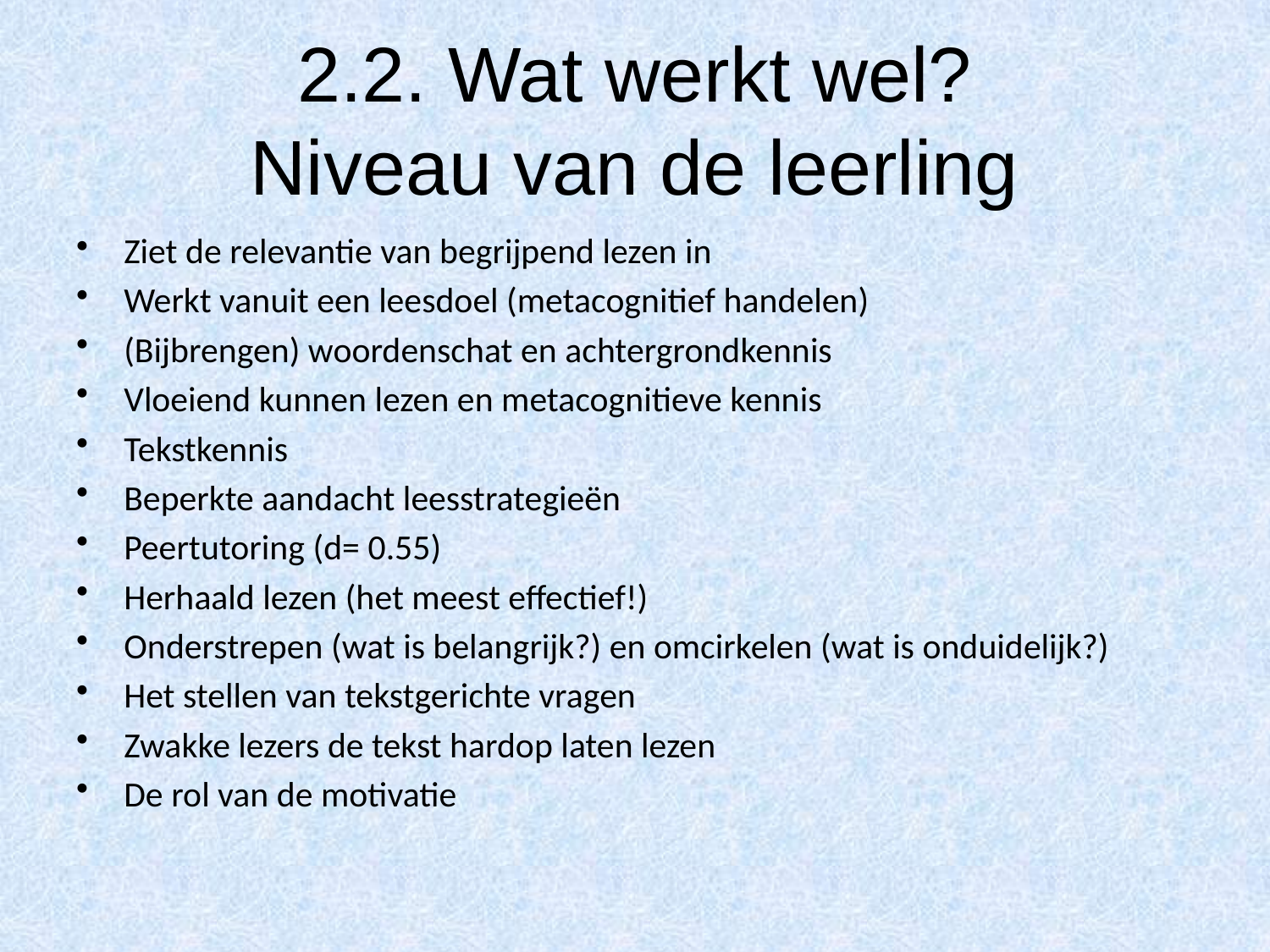

# 2.2. Wat werkt wel? Niveau van de leerling
Ziet de relevantie van begrijpend lezen in
Werkt vanuit een leesdoel (metacognitief handelen)
(Bijbrengen) woordenschat en achtergrondkennis
Vloeiend kunnen lezen en metacognitieve kennis
Tekstkennis
Beperkte aandacht leesstrategieën
Peertutoring (d= 0.55)
Herhaald lezen (het meest effectief!)
Onderstrepen (wat is belangrijk?) en omcirkelen (wat is onduidelijk?)
Het stellen van tekstgerichte vragen
Zwakke lezers de tekst hardop laten lezen
De rol van de motivatie